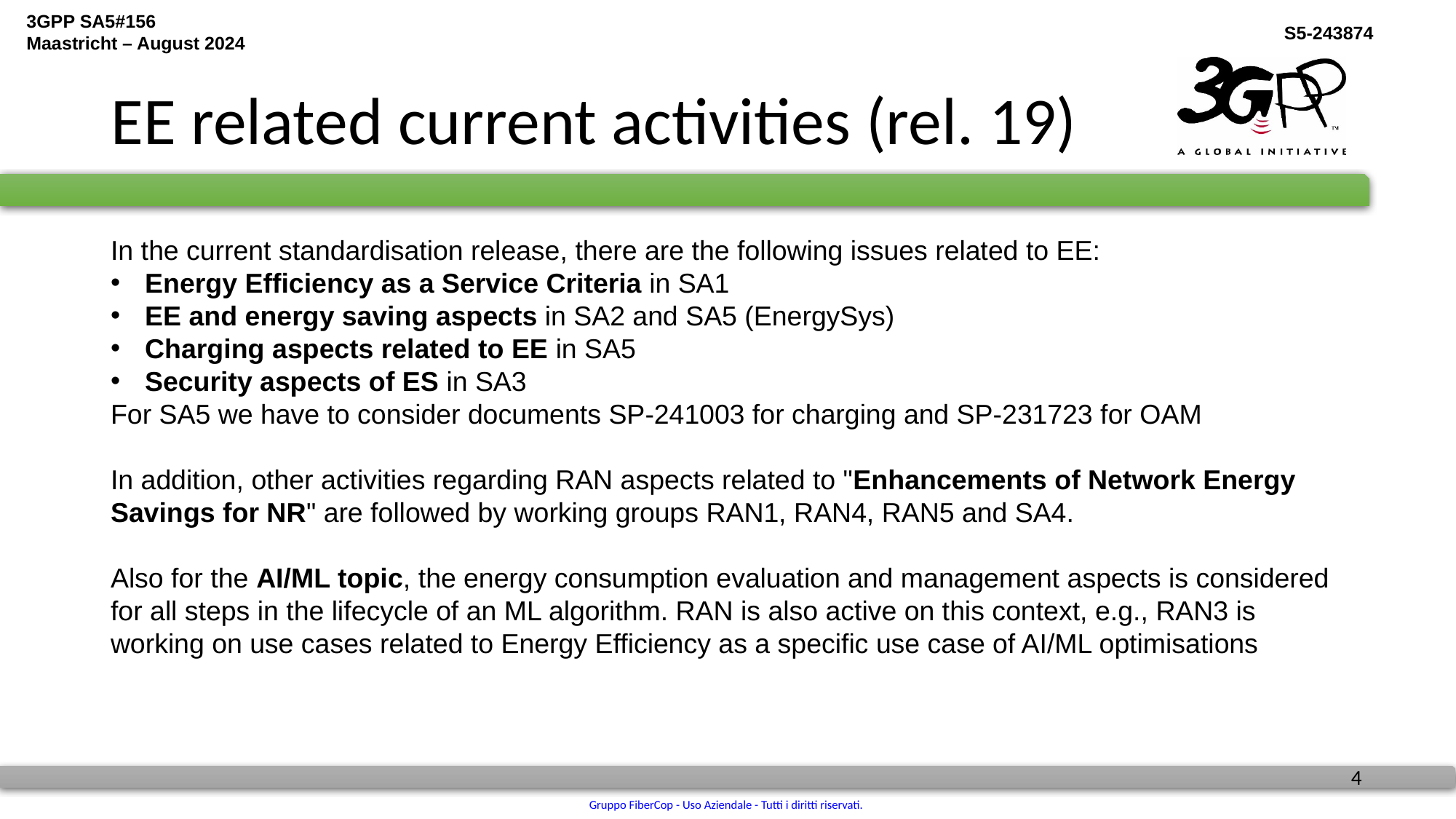

# EE related current activities (rel. 19)
In the current standardisation release, there are the following issues related to EE:
Energy Efficiency as a Service Criteria in SA1
EE and energy saving aspects in SA2 and SA5 (EnergySys)
Charging aspects related to EE in SA5
Security aspects of ES in SA3
For SA5 we have to consider documents SP-241003 for charging and SP-231723 for OAM

In addition, other activities regarding RAN aspects related to "Enhancements of Network Energy Savings for NR" are followed by working groups RAN1, RAN4, RAN5 and SA4.

Also for the AI/ML topic, the energy consumption evaluation and management aspects is considered for all steps in the lifecycle of an ML algorithm. RAN is also active on this context, e.g., RAN3 is working on use cases related to Energy Efficiency as a specific use case of AI/ML optimisations